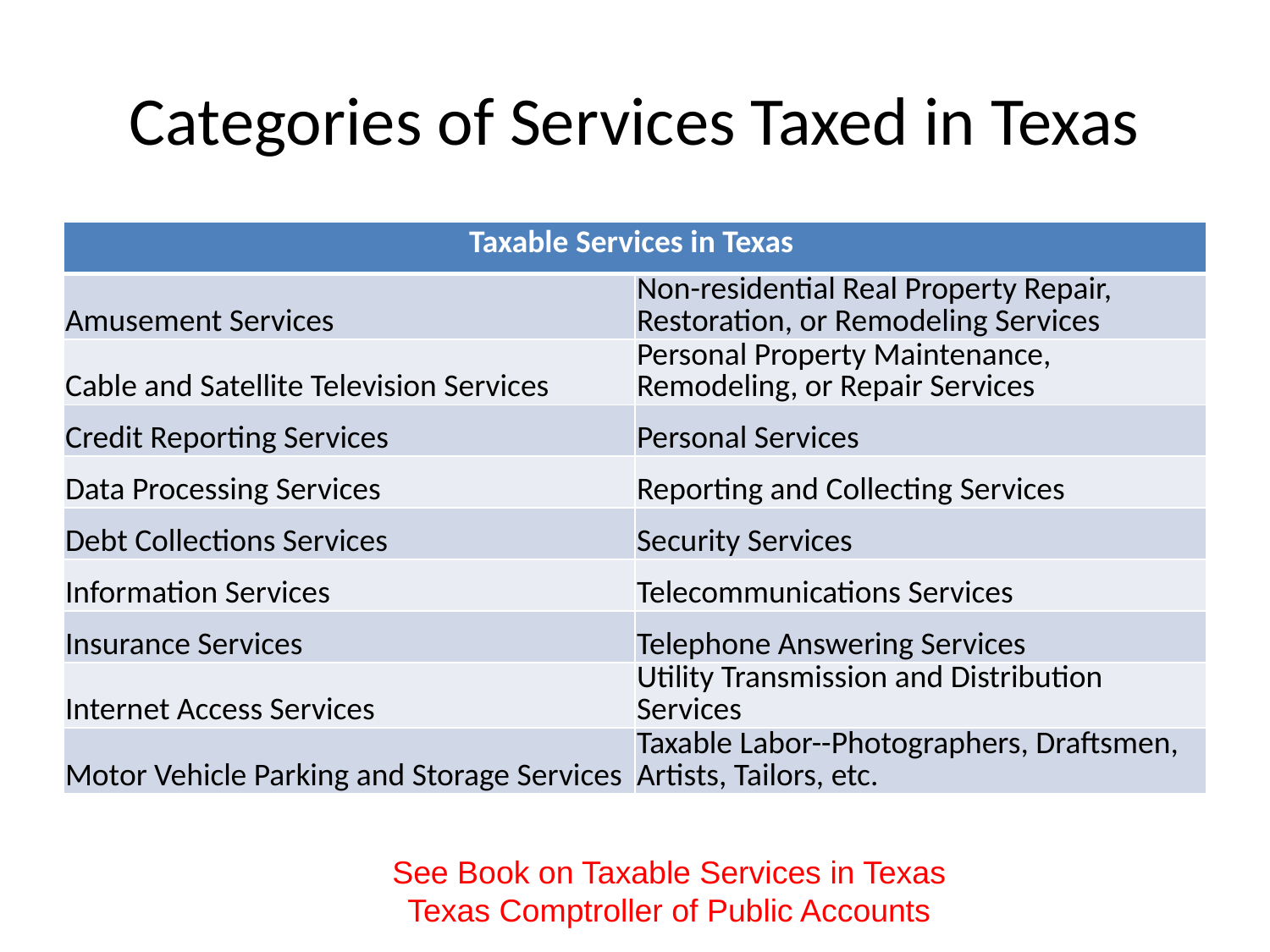

# Categories of Services Taxed in Texas
| Taxable Services in Texas |  |
| --- | --- |
| Amusement Services | Non-residential Real Property Repair, Restoration, or Remodeling Services |
| Cable and Satellite Television Services | Personal Property Maintenance, Remodeling, or Repair Services |
| Credit Reporting Services | Personal Services |
| Data Processing Services | Reporting and Collecting Services |
| Debt Collections Services | Security Services |
| Information Services | Telecommunications Services |
| Insurance Services | Telephone Answering Services |
| Internet Access Services | Utility Transmission and Distribution Services |
| Motor Vehicle Parking and Storage Services | Taxable Labor--Photographers, Draftsmen, Artists, Tailors, etc. |
See Book on Taxable Services in Texas
Texas Comptroller of Public Accounts